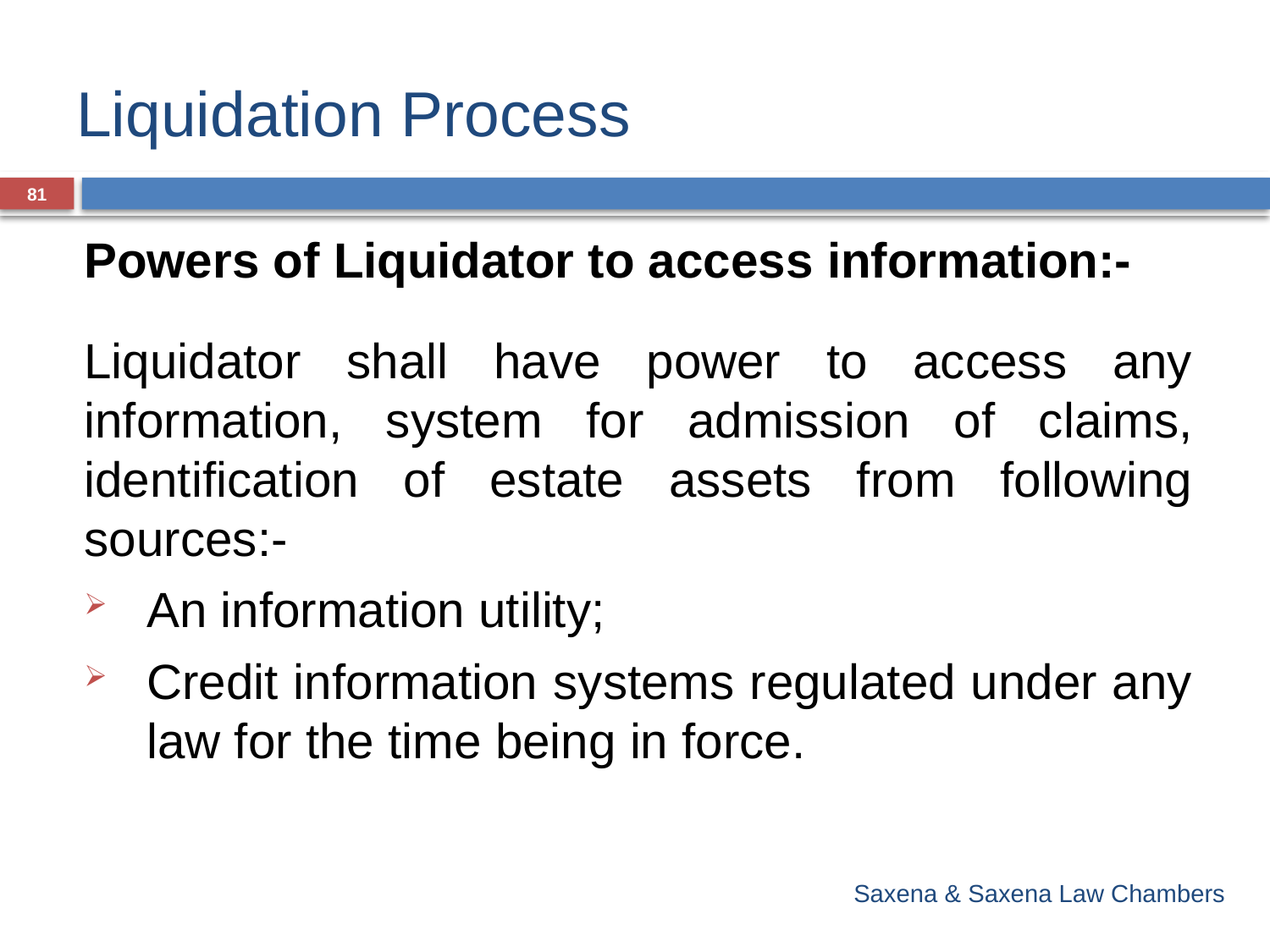

# Liquidation Process
81
Powers of Liquidator to access information:-

Liquidator shall have power to access any information, system for admission of claims, identification of estate assets from following sources:-
An information utility;
Credit information systems regulated under any law for the time being in force.

Saxena & Saxena Law Chambers